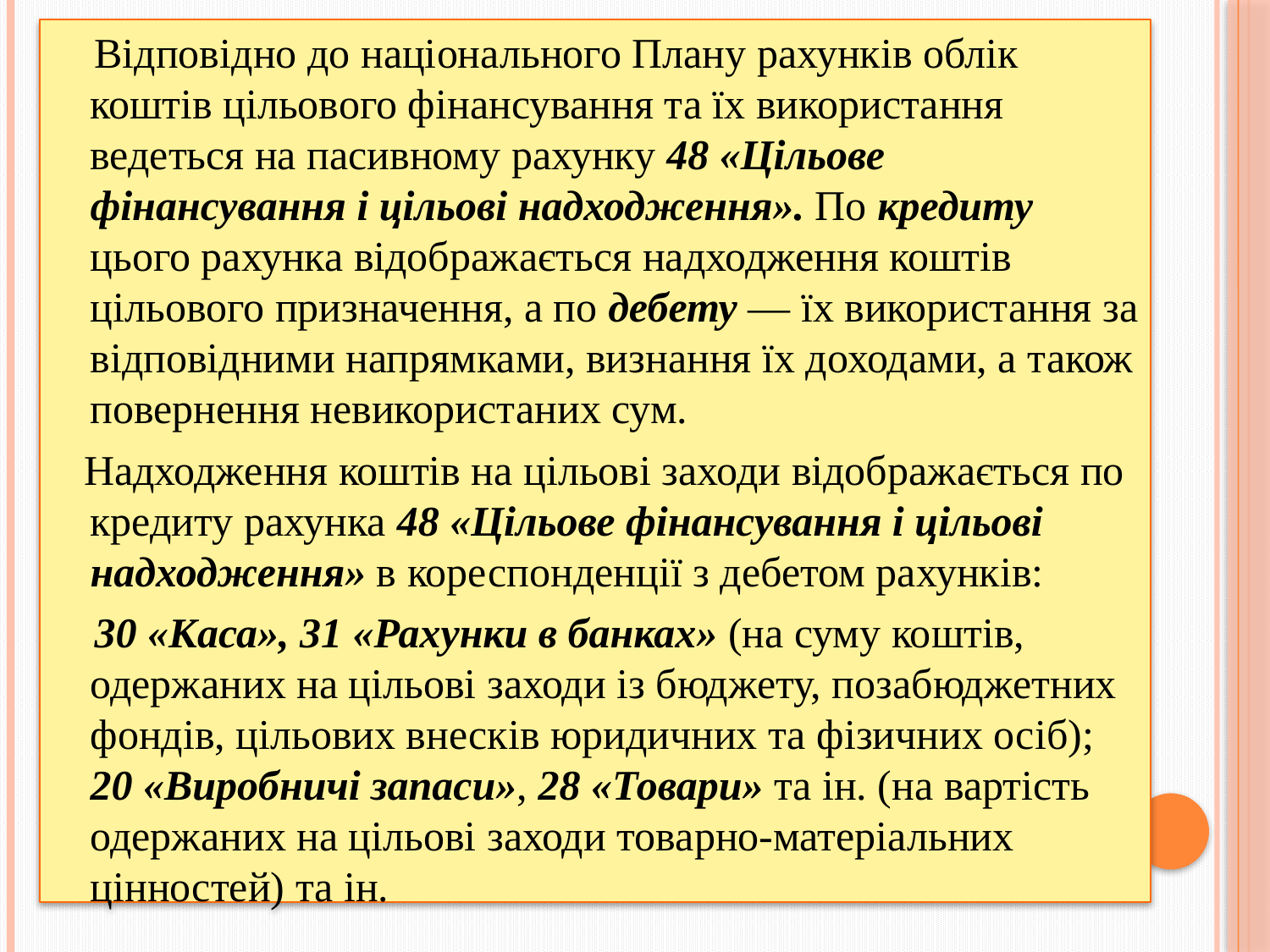

Відповідно до національного Плану рахунків облік коштів цільового фінансування та їх використання ведеться на пасивному рахунку 48 «Цільове фінансування і цільові надходження». По кредиту цього рахунка відображається надходження коштів цільового призначення, а по дебету — їх використання за відповідними напрямками, визнання їх доходами, а також повернення невикористаних сум.
   Надходження коштів на цільові заходи відображається по кредиту рахунка 48 «Цільове фінансування і цільові надходження» в кореспонденції з дебетом рахунків:
    30 «Каса», 31 «Рахунки в банках» (на суму коштів, одержаних на цільові заходи із бюджету, позабюджетних фондів, цільових внесків юридичних та фізичних осіб); 20 «Виробничі запаси», 28 «Товари» та ін. (на вартість одержаних на цільові заходи товарно-матеріальних цінностей) та ін.